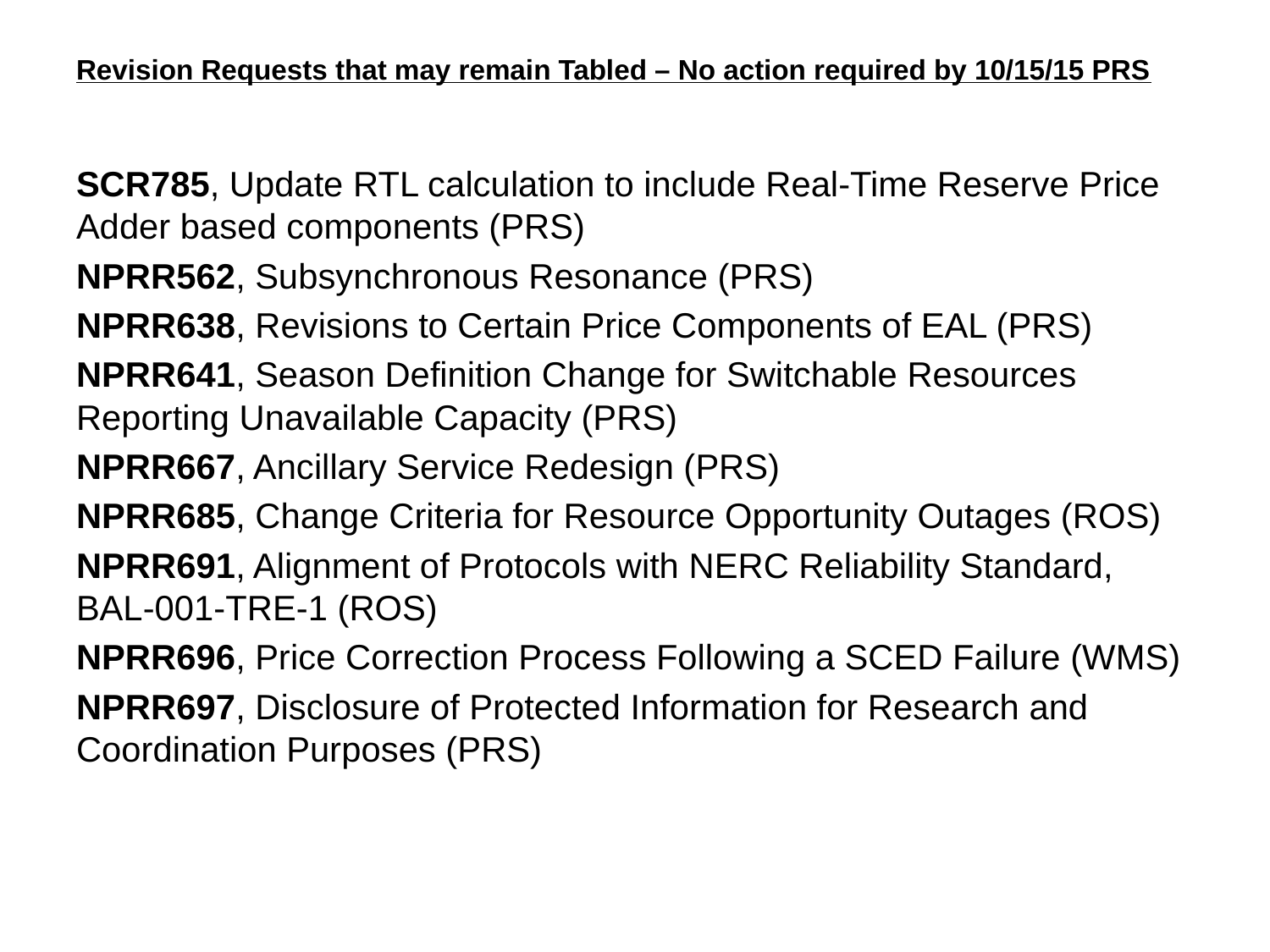

# Revision Requests that may remain Tabled – No action required by 10/15/15 PRS

SCR785, Update RTL calculation to include Real-Time Reserve Price Adder based components (PRS)
NPRR562, Subsynchronous Resonance (PRS)
NPRR638, Revisions to Certain Price Components of EAL (PRS)
NPRR641, Season Definition Change for Switchable Resources Reporting Unavailable Capacity (PRS)
NPRR667, Ancillary Service Redesign (PRS)
NPRR685, Change Criteria for Resource Opportunity Outages (ROS)
NPRR691, Alignment of Protocols with NERC Reliability Standard,  BAL-001-TRE-1 (ROS)
NPRR696, Price Correction Process Following a SCED Failure (WMS)
NPRR697, Disclosure of Protected Information for Research and Coordination Purposes (PRS)